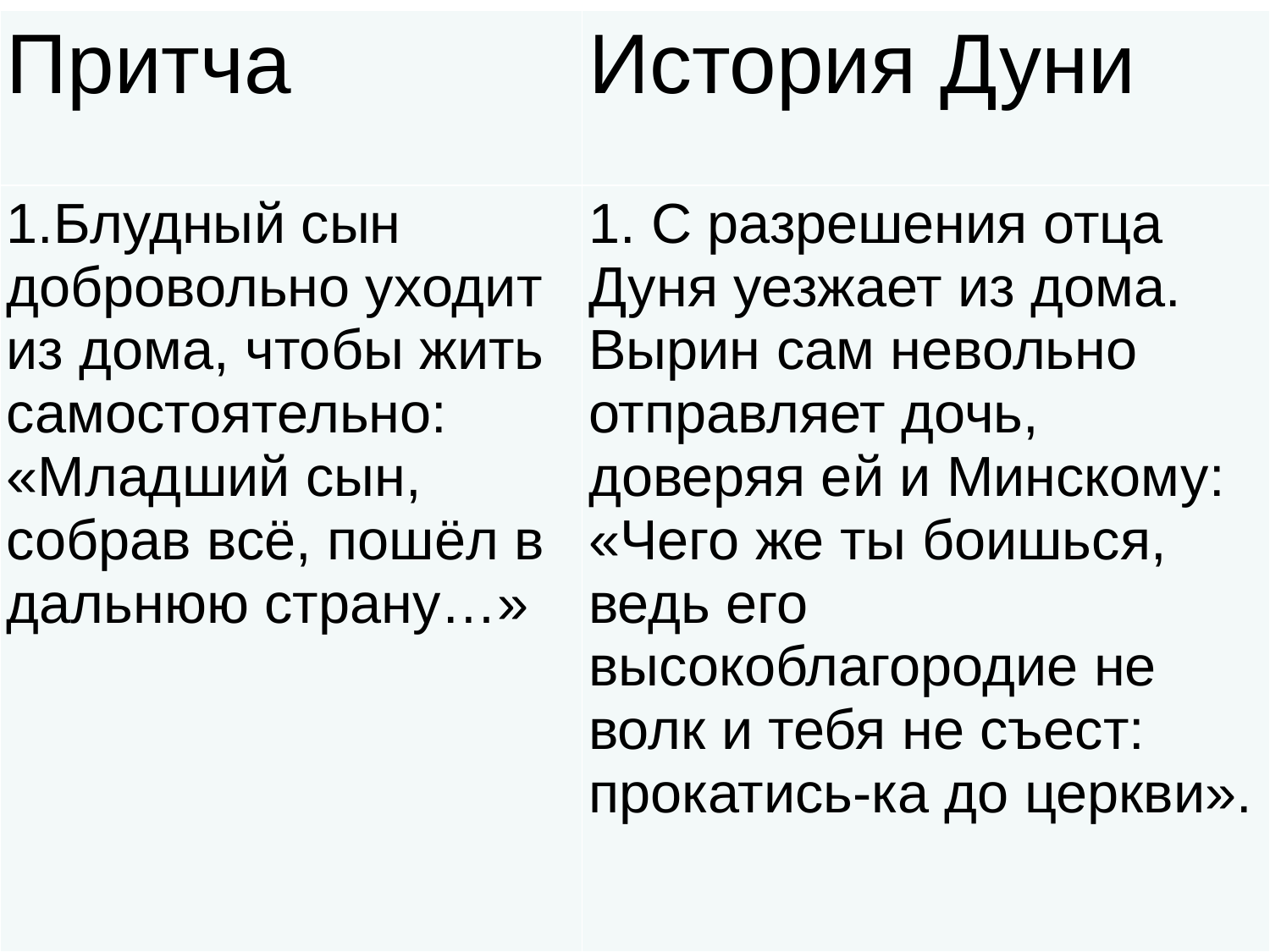

| Притча | История Дуни |
| --- | --- |
| 1.Блудный сын добровольно уходит из дома, чтобы жить самостоятельно: «Младший сын, собрав всё, пошёл в дальнюю страну…» | 1. С разрешения отца Дуня уезжает из дома. Вырин сам невольно отправляет дочь, доверяя ей и Минскому: «Чего же ты боишься, ведь его высокоблагородие не волк и тебя не съест: прокатись-ка до церкви». |
#